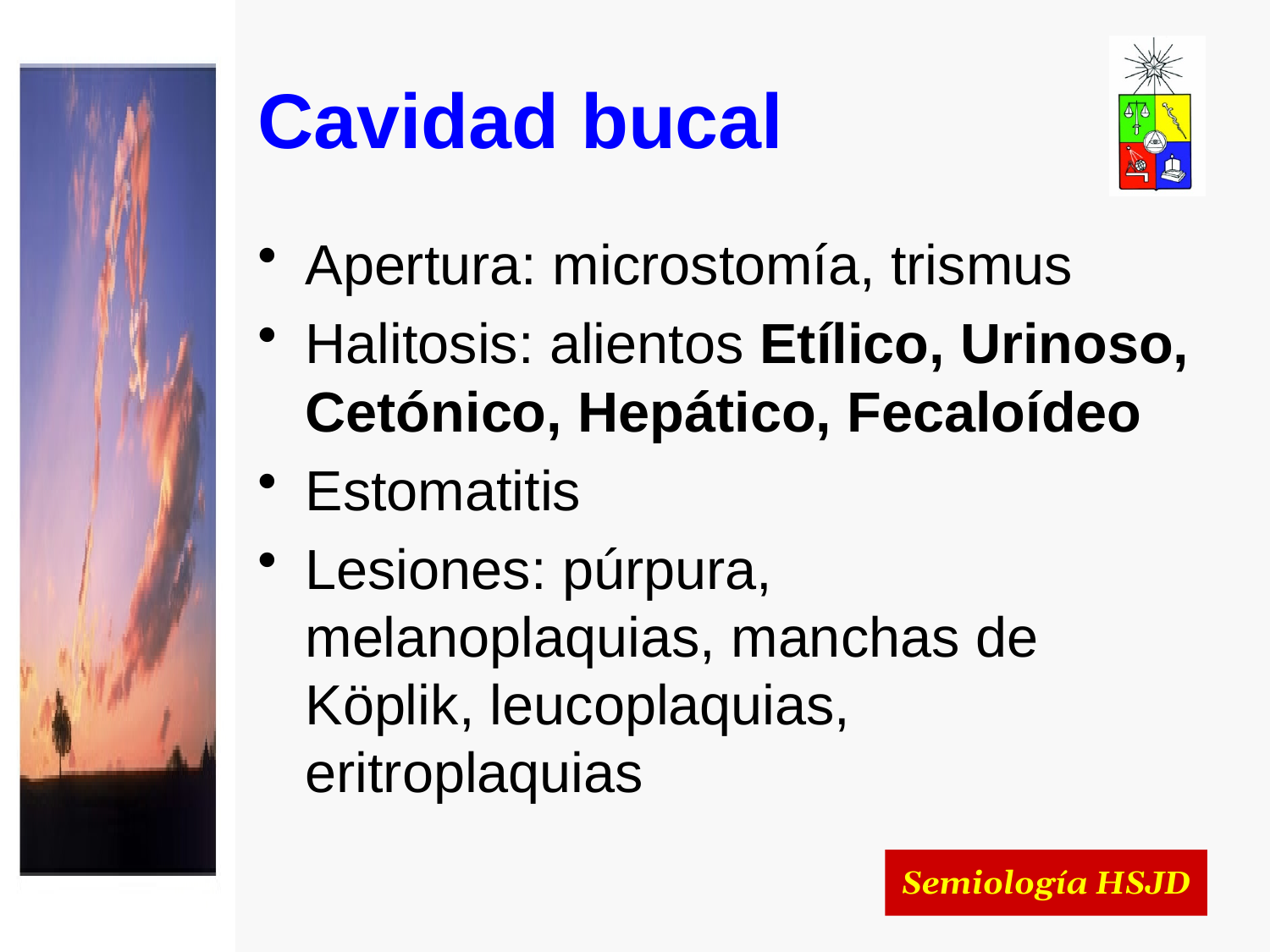

# Cavidad bucal
Apertura: microstomía, trismus
Halitosis: alientos Etílico, Urinoso, Cetónico, Hepático, Fecaloídeo
Estomatitis
Lesiones: púrpura, melanoplaquias, manchas de Köplik, leucoplaquias, eritroplaquias
Semiología HSJD